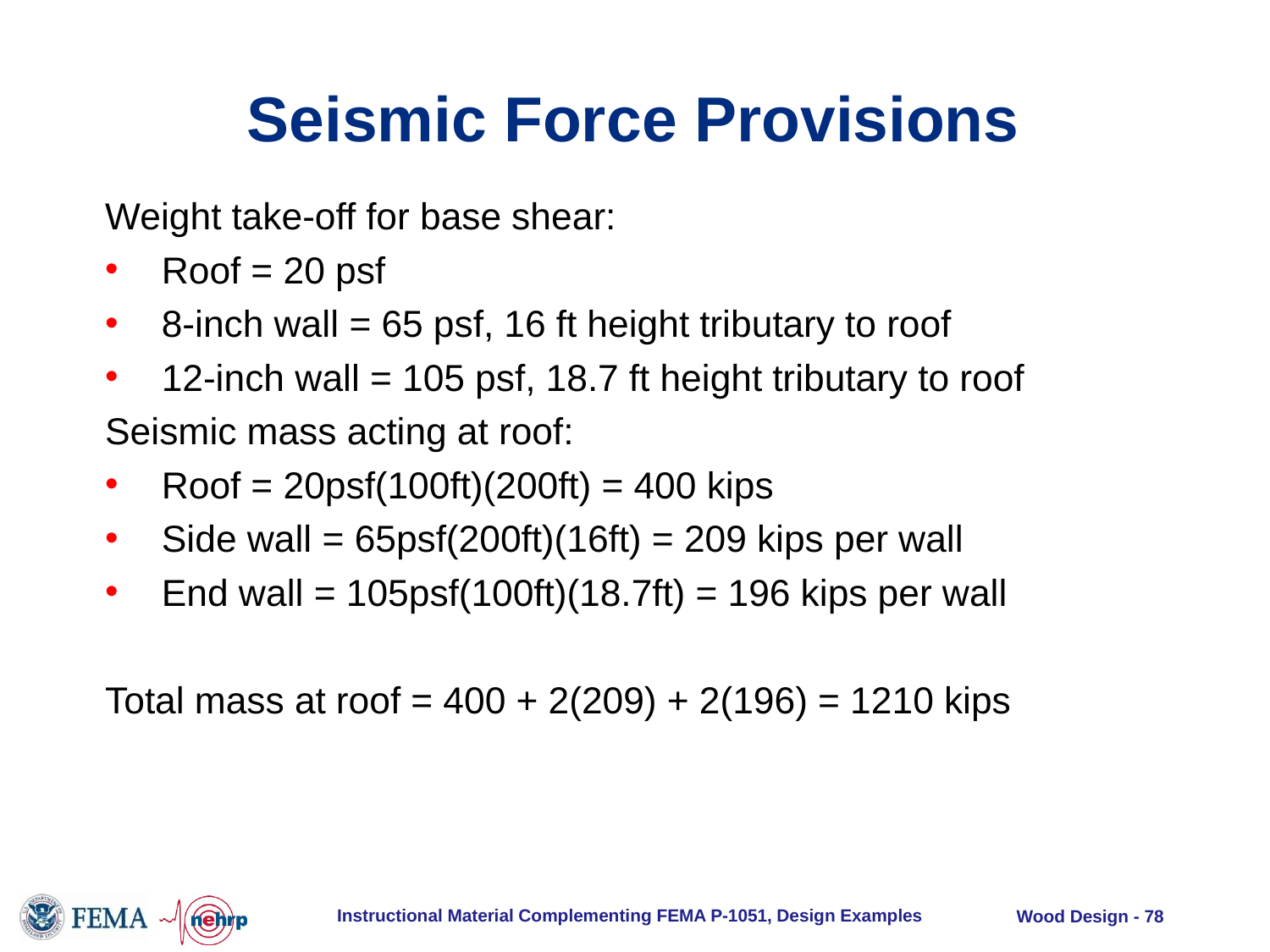

# Seismic Force Provisions
Weight take-off for base shear:
Roof = 20 psf
8-inch wall = 65 psf, 16 ft height tributary to roof
12-inch wall = 105 psf, 18.7 ft height tributary to roof
Seismic mass acting at roof:
Roof = 20psf(100ft)(200ft) = 400 kips
Side wall = 65psf(200ft)(16ft) = 209 kips per wall
End wall = 105psf(100ft)(18.7ft) = 196 kips per wall

Total mass at roof = 400 + 2(209) + 2(196) = 1210 kips